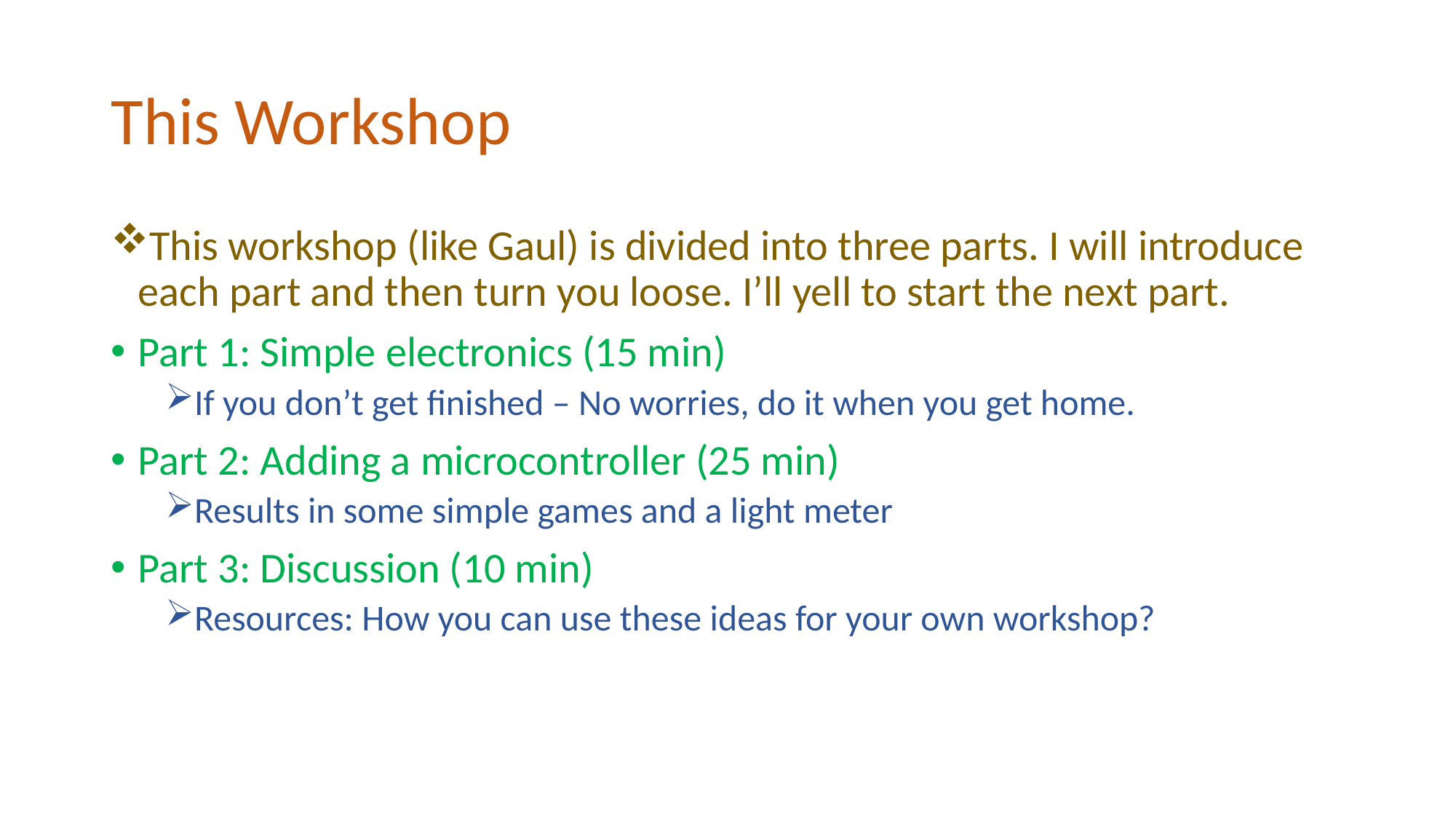

# This Workshop
This workshop (like Gaul) is divided into three parts. I will introduce each part and then turn you loose. I’ll yell to start the next part.
Part 1: Simple electronics (15 min)
If you don’t get finished – No worries, do it when you get home.
Part 2: Adding a microcontroller (25 min)
Results in some simple games and a light meter
Part 3: Discussion (10 min)
Resources: How you can use these ideas for your own workshop?